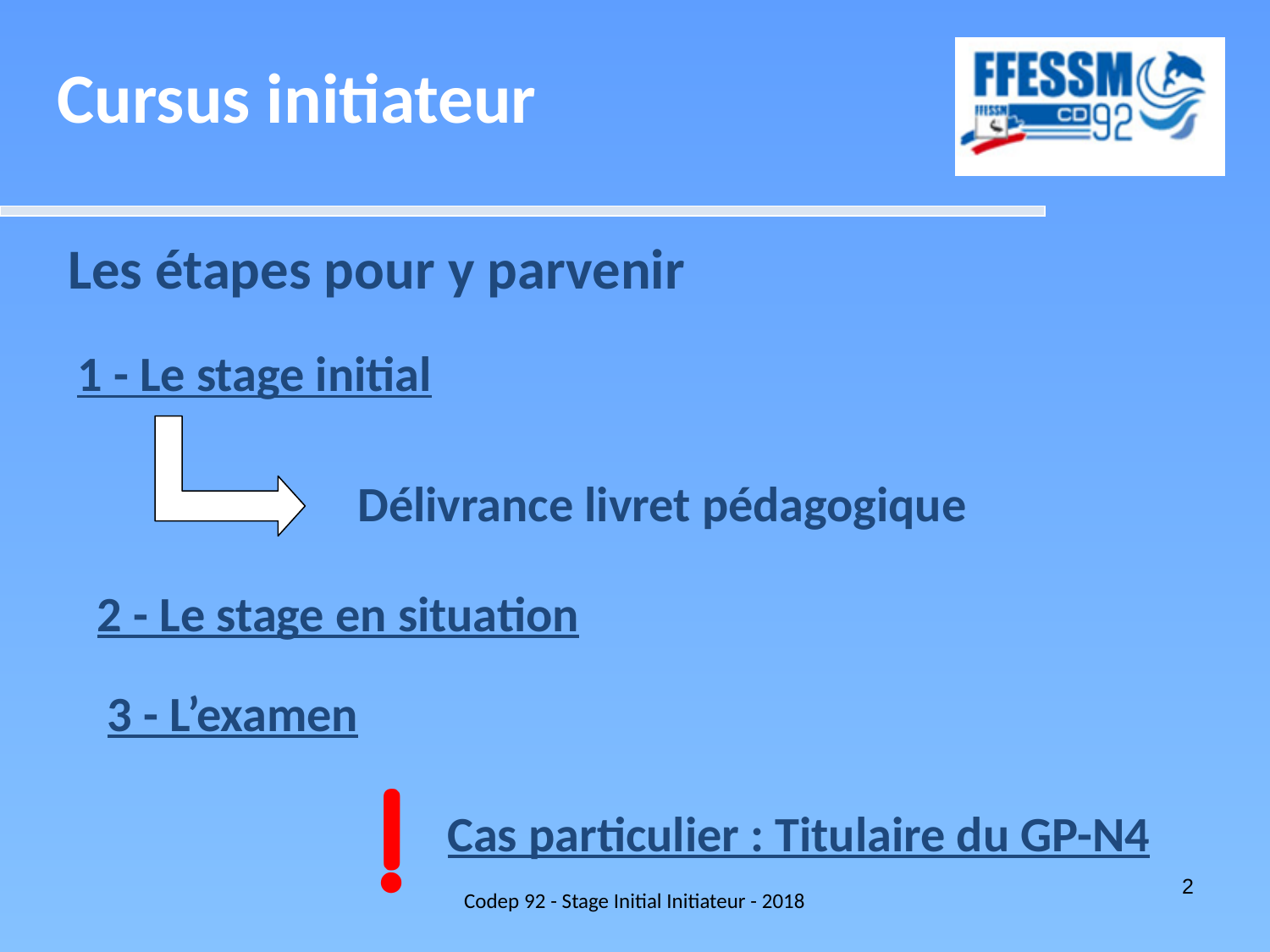

Cursus initiateur
Les étapes pour y parvenir
1 - Le stage initial

Délivrance livret pédagogique
2 - Le stage en situation
3 - L’examen
!
Cas particulier : Titulaire du GP-N4
Codep 92 - Stage Initial Initiateur - 2018
2